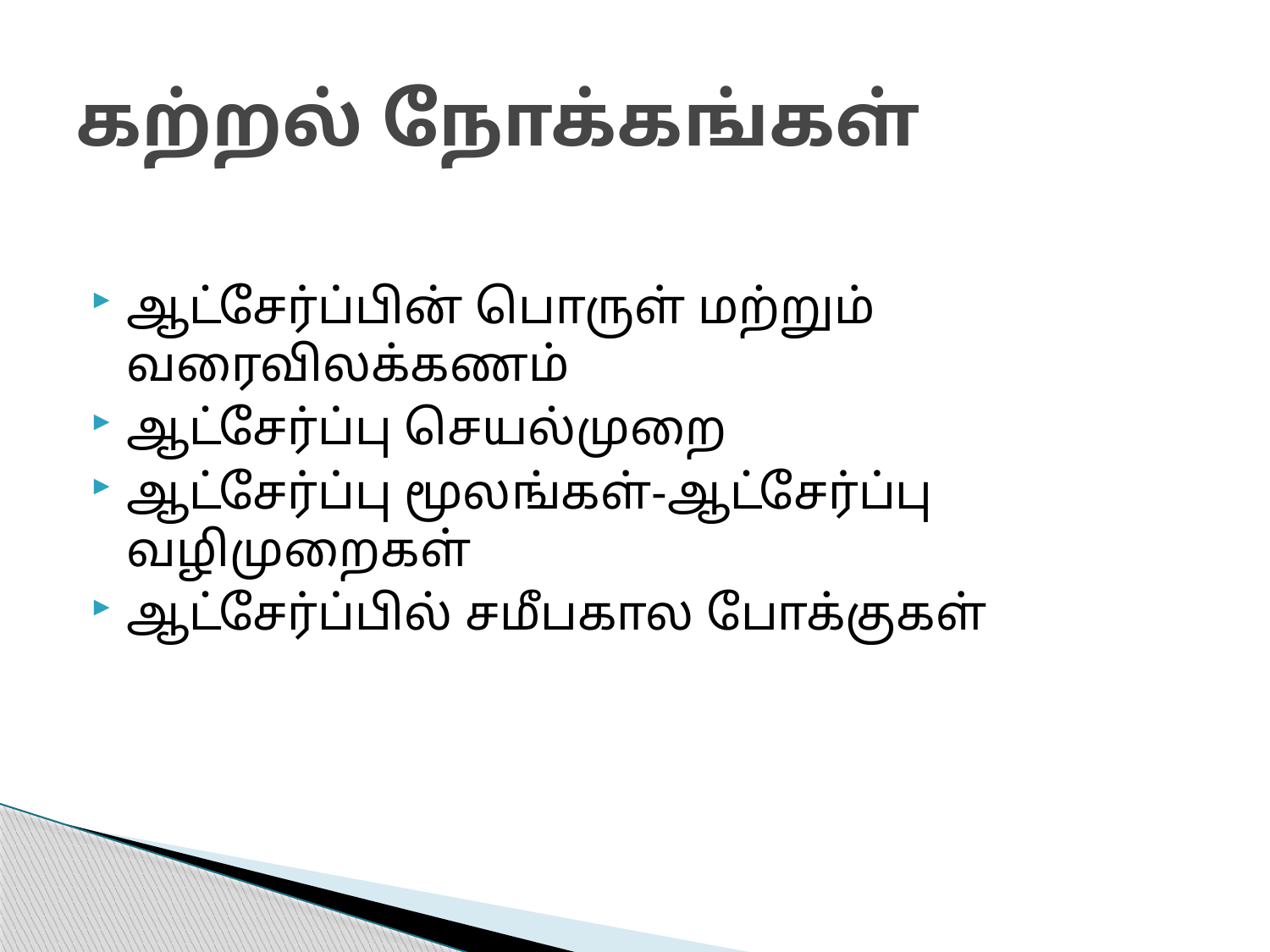

# கற்றல் நோக்கங்கள்

ஆட்சேர்ப்பின் பொருள் மற்றும் வரைவிலக்கணம்
ஆட்சேர்ப்பு செயல்முறை
ஆட்சேர்ப்பு மூலங்கள்-ஆட்சேர்ப்பு வழிமுறைகள்
ஆட்சேர்ப்பில் சமீபகால போக்குகள்